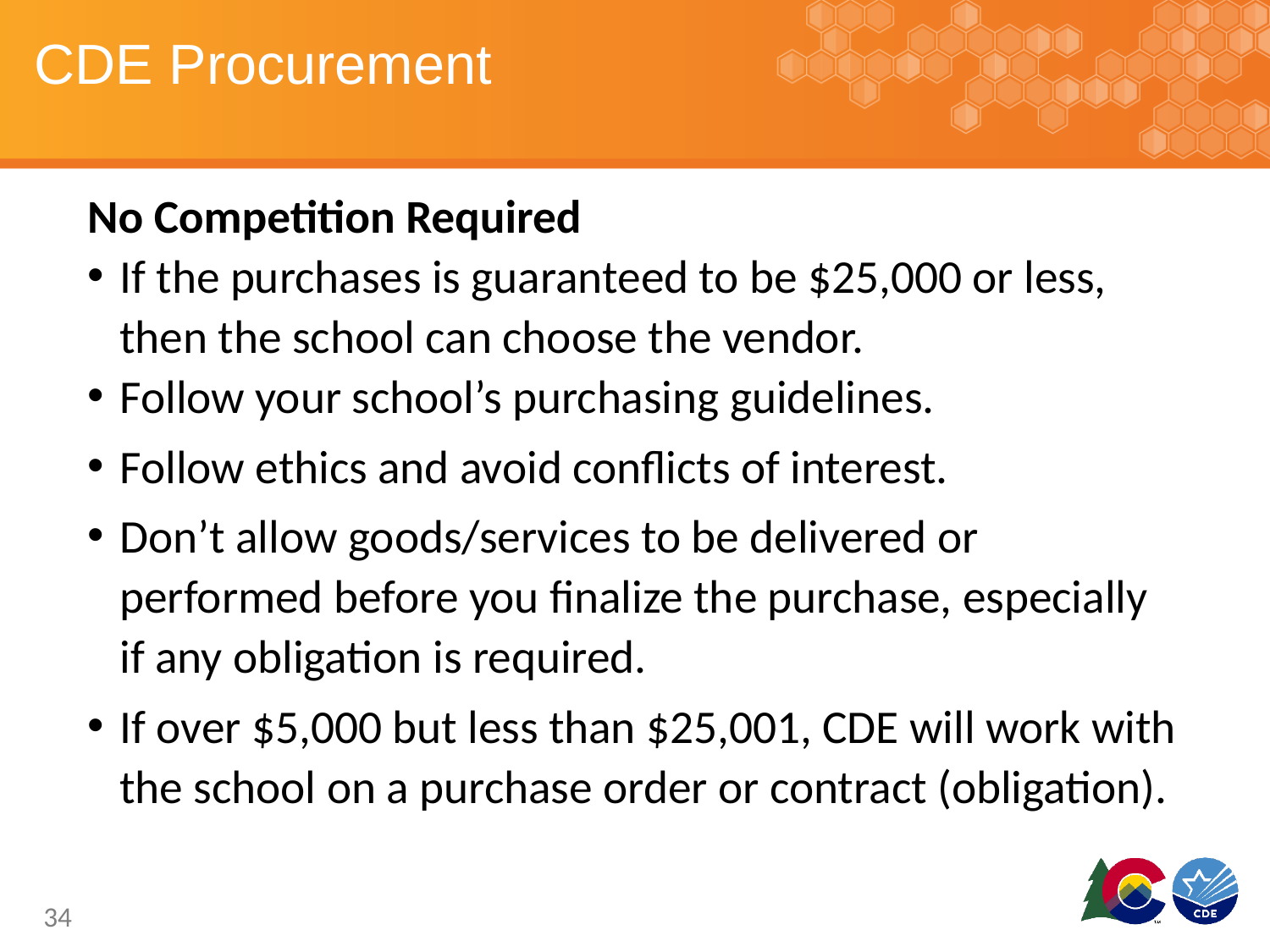

# CDE Procurement
No Competition Required
If the purchases is guaranteed to be $25,000 or less, then the school can choose the vendor.
Follow your school’s purchasing guidelines.
Follow ethics and avoid conflicts of interest.
Don’t allow goods/services to be delivered or performed before you finalize the purchase, especially if any obligation is required.
If over $5,000 but less than $25,001, CDE will work with the school on a purchase order or contract (obligation).

34